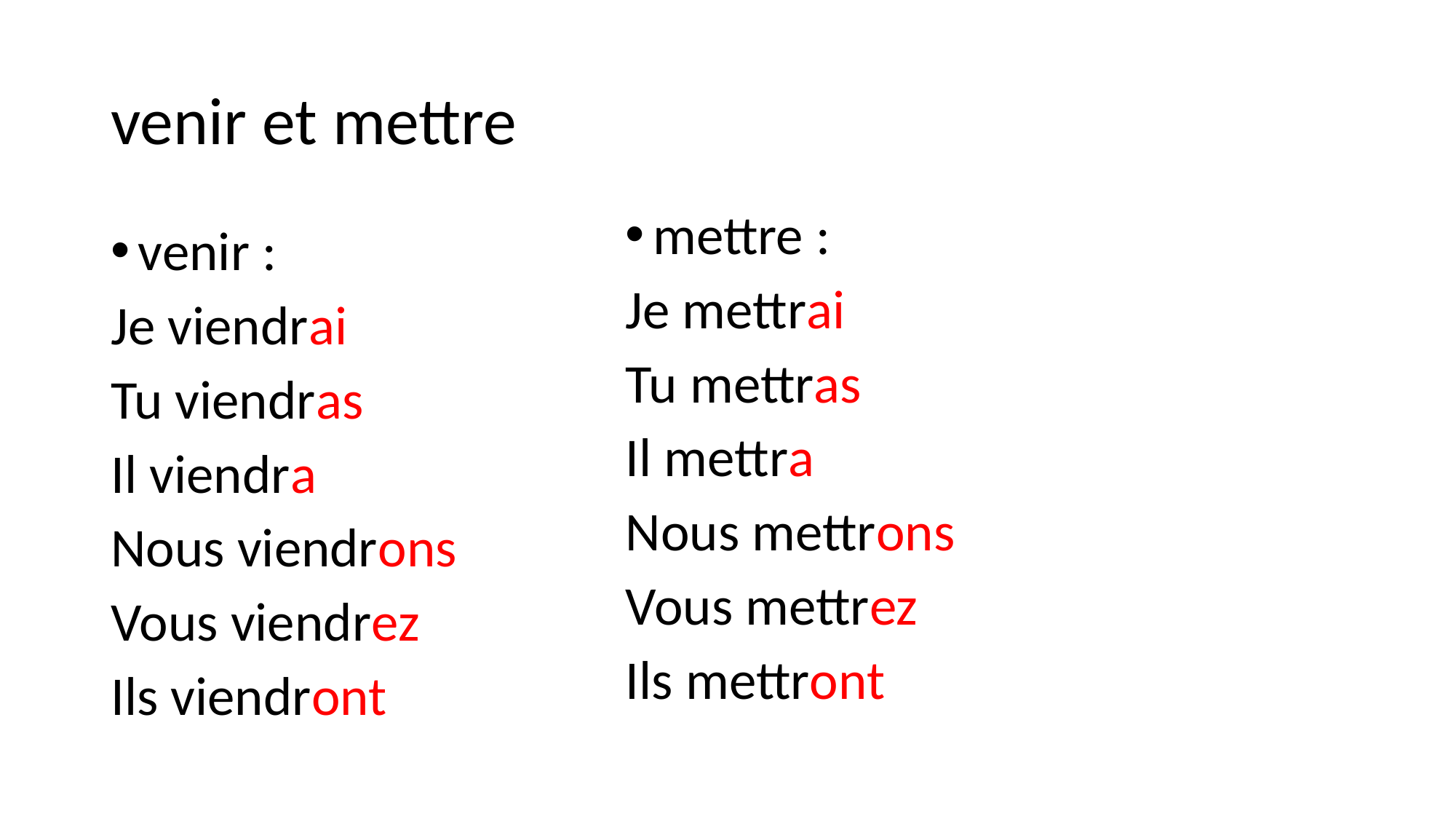

# venir et mettre
mettre :
Je mettrai
Tu mettras
Il mettra
Nous mettrons
Vous mettrez
Ils mettront

venir :
Je viendrai
Tu viendras
Il viendra
Nous viendrons
Vous viendrez
Ils viendront